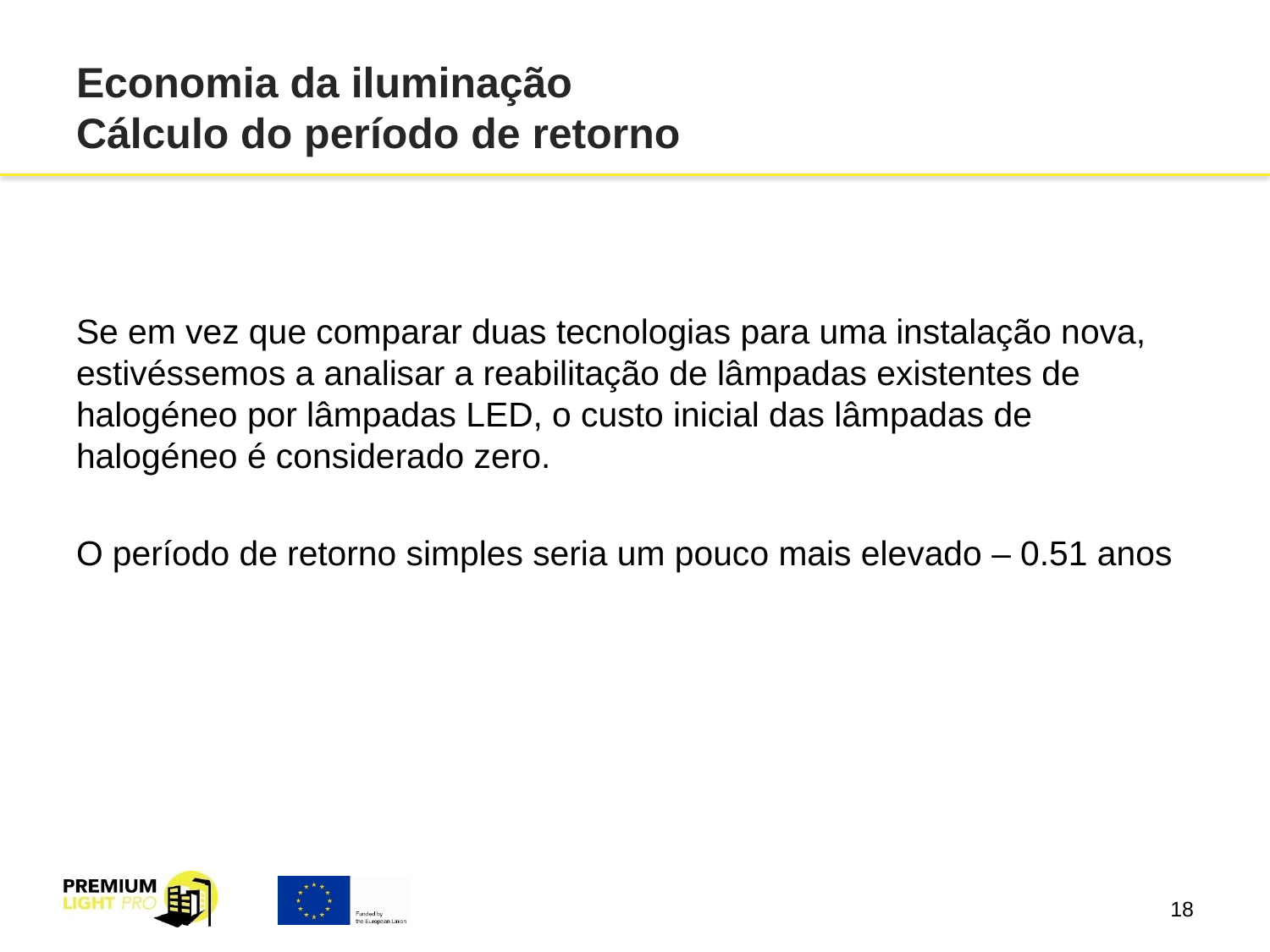

# Economia da iluminação Cálculo do período de retorno
Se em vez que comparar duas tecnologias para uma instalação nova, estivéssemos a analisar a reabilitação de lâmpadas existentes de halogéneo por lâmpadas LED, o custo inicial das lâmpadas de halogéneo é considerado zero.

O período de retorno simples seria um pouco mais elevado – 0.51 anos